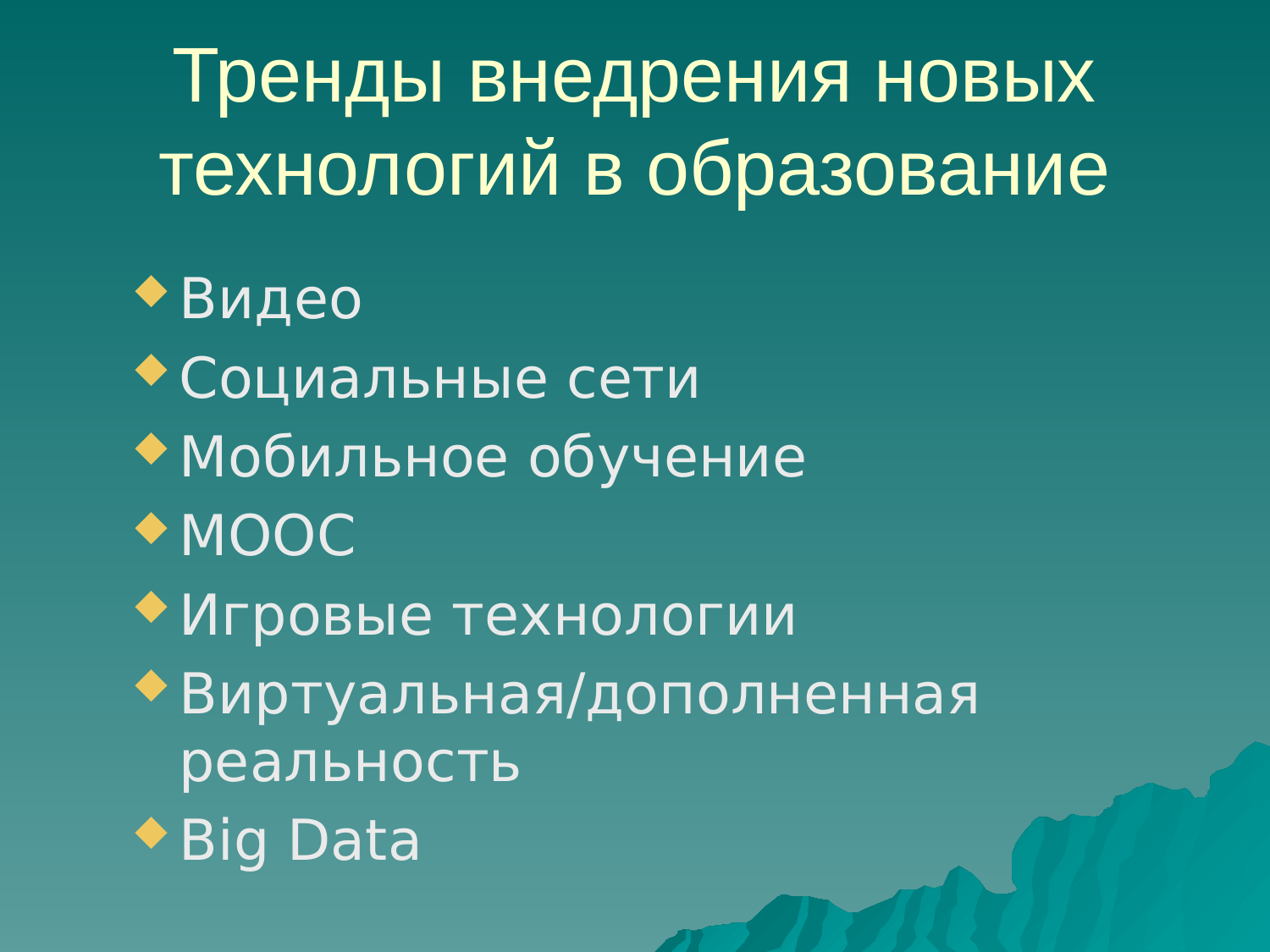

Тренды внедрения новых технологий в образование
Видео
Социальные сети
Мобильное обучение
MOOC
Игровые технологии
Виртуальная/дополненная реальность
Big Data